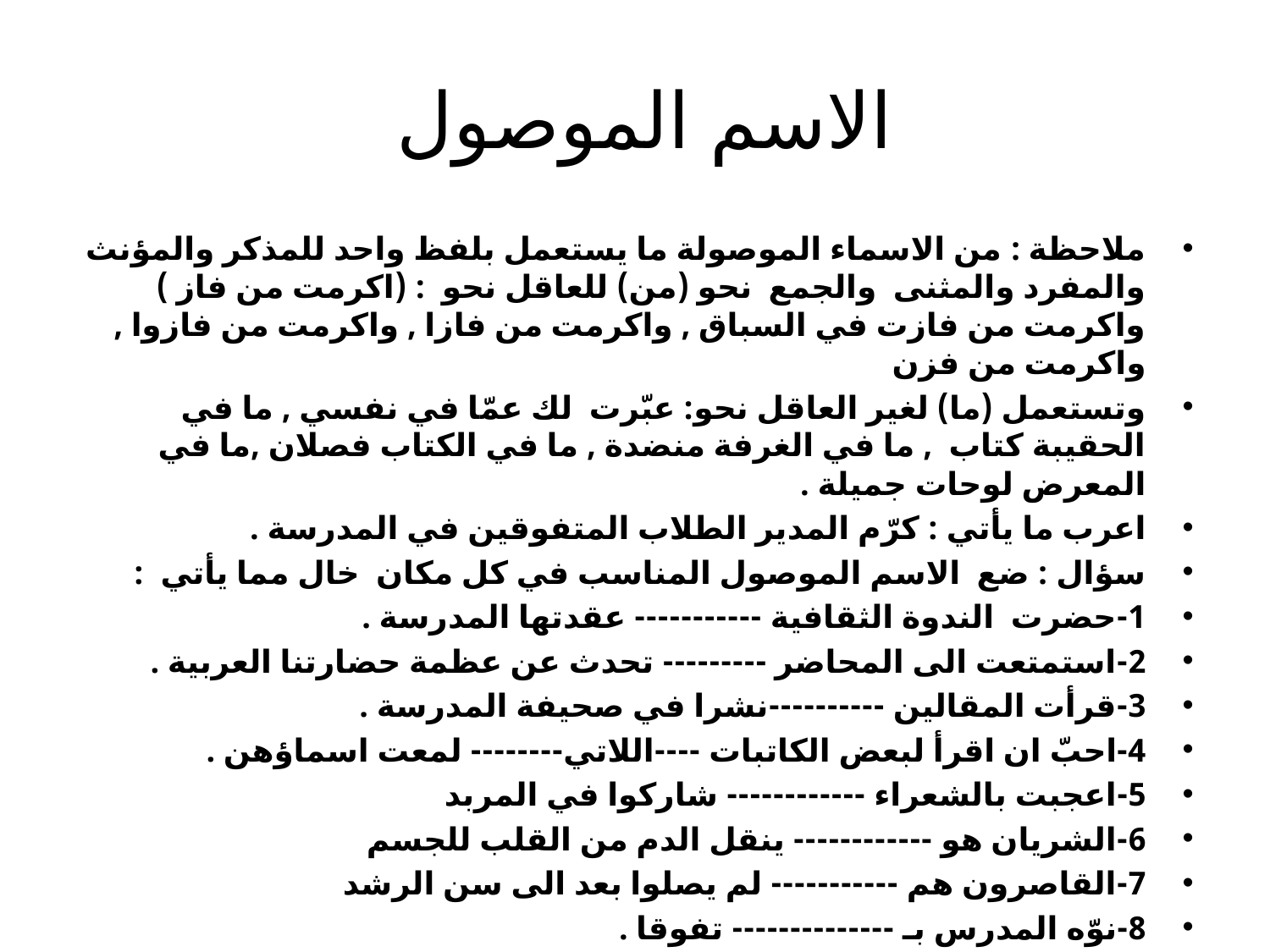

# الاسم الموصول
ملاحظة : من الاسماء الموصولة ما يستعمل بلفظ واحد للمذكر والمؤنث والمفرد والمثنى  والجمع  نحو (من) للعاقل نحو  : (اكرمت من فاز ) واكرمت من فازت في السباق , واكرمت من فازا , واكرمت من فازوا , واكرمت من فزن
وتستعمل (ما) لغير العاقل نحو: عبّرت  لك عمّا في نفسي , ما في الحقيبة كتاب  , ما في الغرفة منضدة , ما في الكتاب فصلان ,ما في المعرض لوحات جميلة .
اعرب ما يأتي : كرّم المدير الطلاب المتفوقين في المدرسة .
سؤال : ضع  الاسم الموصول المناسب في كل مكان  خال مما يأتي  :
1-حضرت  الندوة الثقافية ----------- عقدتها المدرسة .
2-استمتعت الى المحاضر --------- تحدث عن عظمة حضارتنا العربية .
3-قرأت المقالين ----------نشرا في صحيفة المدرسة .
4-احبّ ان اقرأ لبعض الكاتبات ----اللاتي-------- لمعت اسماؤهن .
5-اعجبت بالشعراء ------------ شاركوا في المربد
6-الشريان هو ------------ ينقل الدم من القلب للجسم
7-القاصرون هم ----------- لم يصلوا بعد الى سن الرشد
8-نوّه المدرس بـ -------------- تفوقا .